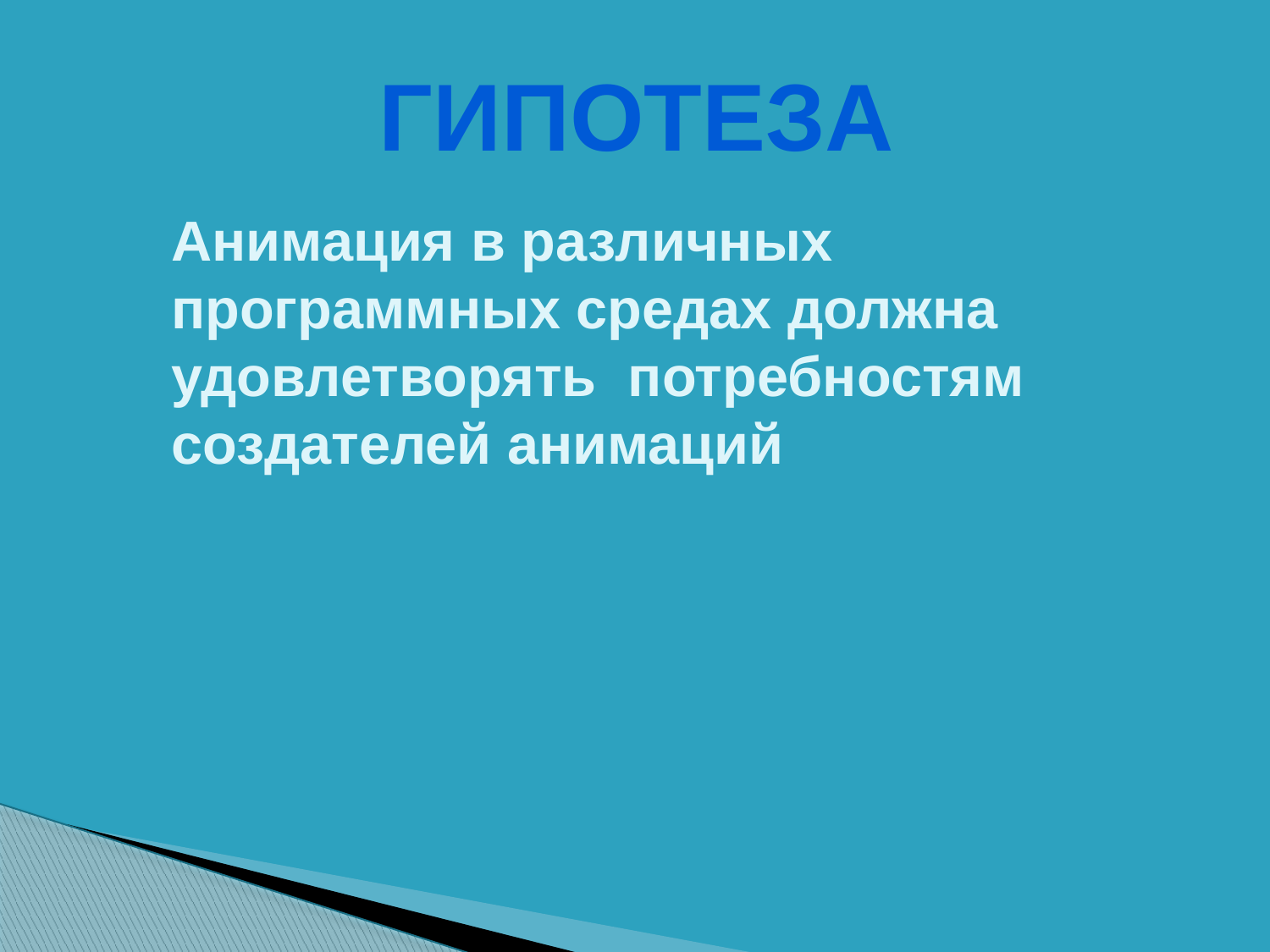

Гипотеза
Анимация в различных программных средах должна удовлетворять  потребностям создателей анимаций